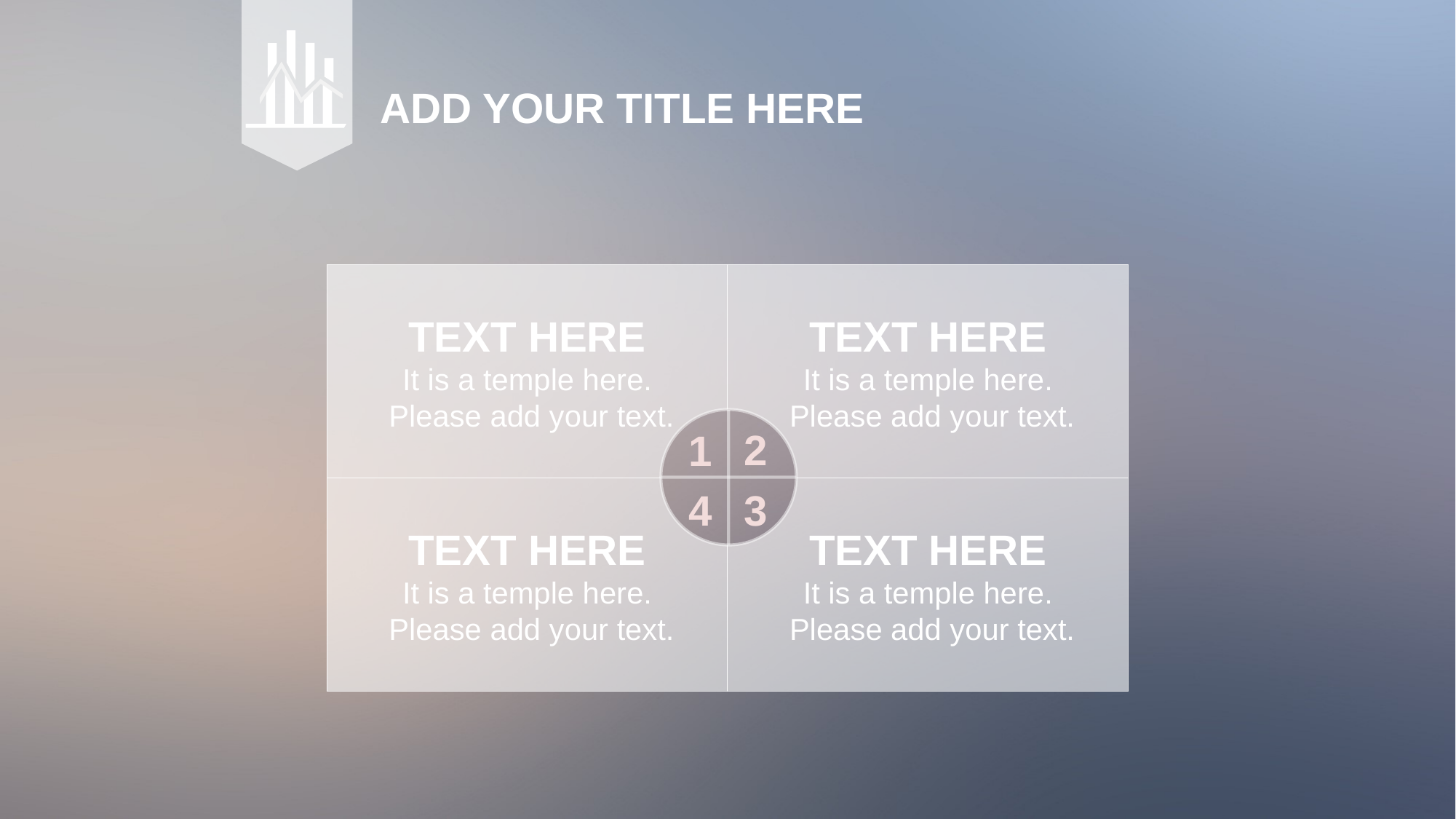

ADD YOUR TITLE HERE
TEXT HERE
It is a temple here.
 Please add your text.
TEXT HERE
It is a temple here.
 Please add your text.

2
1
TEXT HERE
It is a temple here.
 Please add your text.
TEXT HERE
It is a temple here.
 Please add your text.
3
4